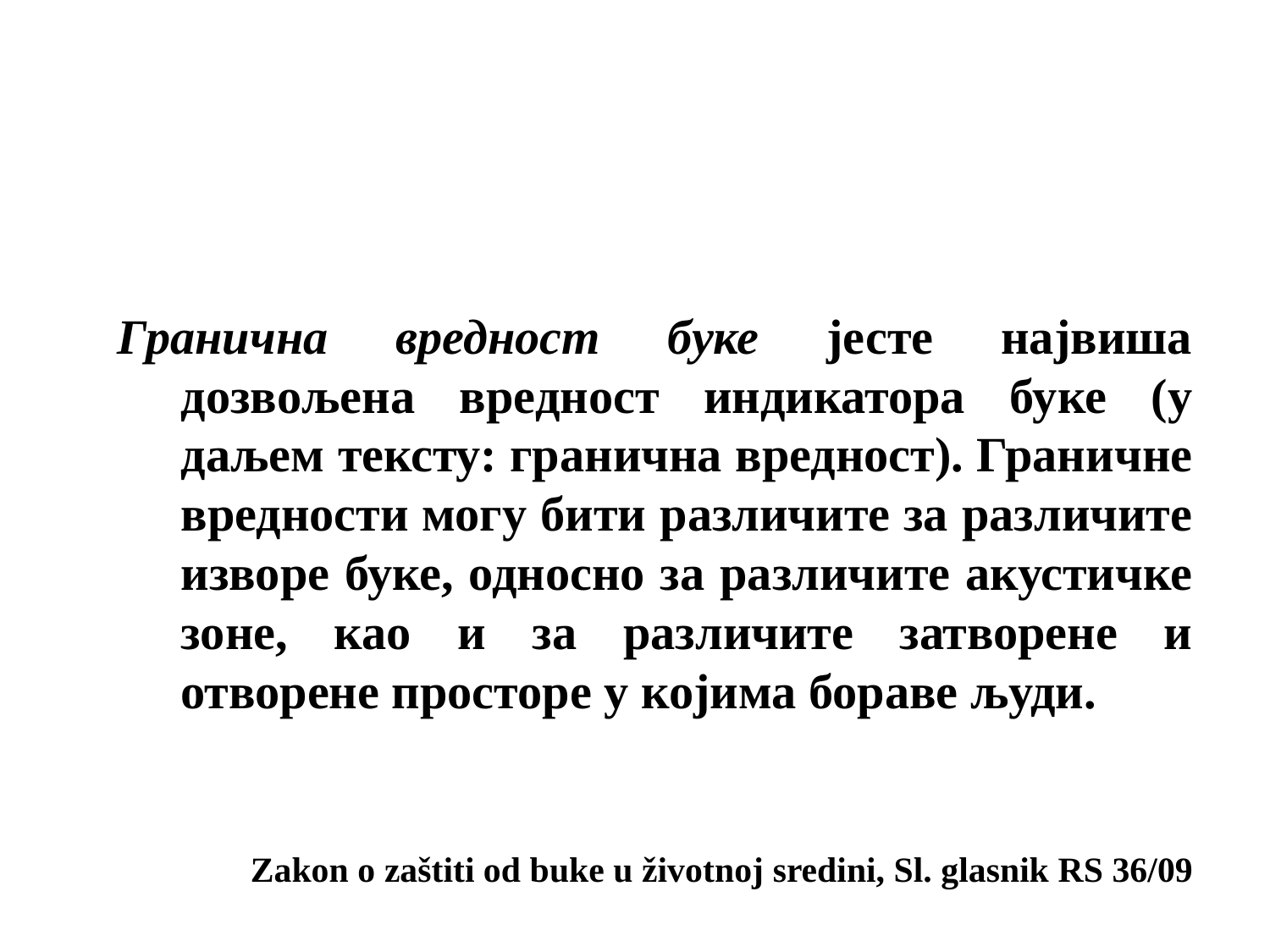

Гранична вредност буке јесте највиша дозвољена вредност индикатора буке (у даљем тексту: гранична вредност). Граничне вредности могу бити различите за различите изворе буке, односно за различите акустичке зоне, као и за различите затворене и отворене просторе у којима бораве људи.
Zakon o zaštiti od buke u životnoj sredini, Sl. glasnik RS 36/09